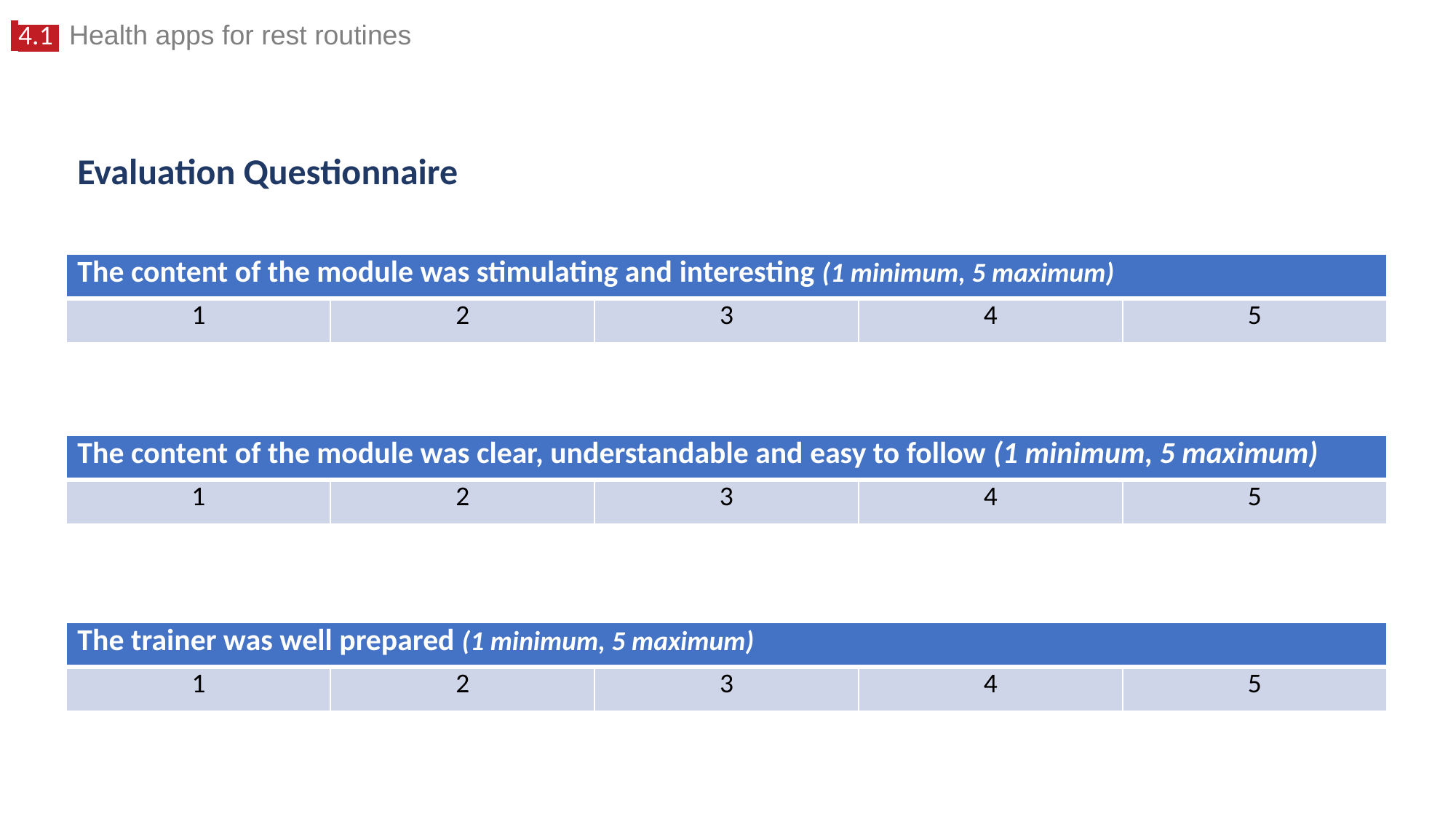

# Evaluation Questionnaire
| The content of the module was stimulating and interesting (1 minimum, 5 maximum) |  |  |  |  |
| --- | --- | --- | --- | --- |
| 1 | 2 | 3 | 4 | 5 |
| The content of the module was clear, understandable and easy to follow (1 minimum, 5 maximum) |  |  |  |  |
| --- | --- | --- | --- | --- |
| 1 | 2 | 3 | 4 | 5 |
| The trainer was well prepared (1 minimum, 5 maximum) |  |  |  |  |
| --- | --- | --- | --- | --- |
| 1 | 2 | 3 | 4 | 5 |